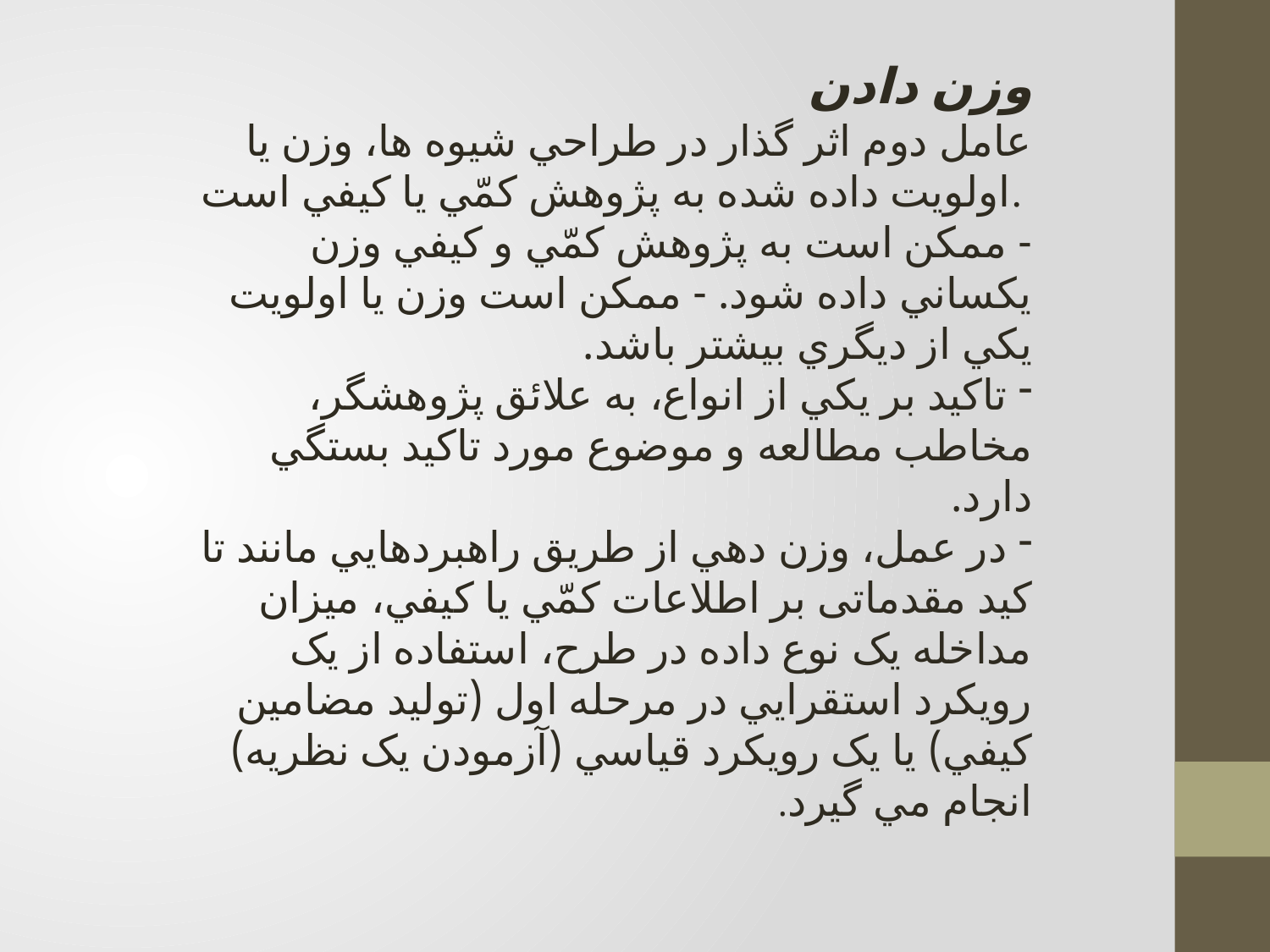

وزن دادن
عامل دوم اثر گذار در طراحي شيوه ها، وزن يا اولويت داده شده به پژوهش کمّي يا کيفي است.
- ممکن است به پژوهش کمّي و کيفي وزن يکساني داده شود. - ممکن است وزن يا اولويت يکي از ديگري بيشتر باشد.
 تاکيد بر يکي از انواع، به علائق پژوهشگر، مخاطب مطالعه و موضوع مورد تاکيد بستگي دارد.
 در عمل، وزن دهي از طريق راهبردهايي مانند تا کید مقدماتی بر اطلاعات کمّي يا کيفي، ميزان مداخله يک نوع داده در طرح، استفاده از يک رويکرد استقرايي در مرحله اول (توليد مضامين کيفي) يا يک رويکرد قياسي (آزمودن يک نظريه) انجام مي گيرد.